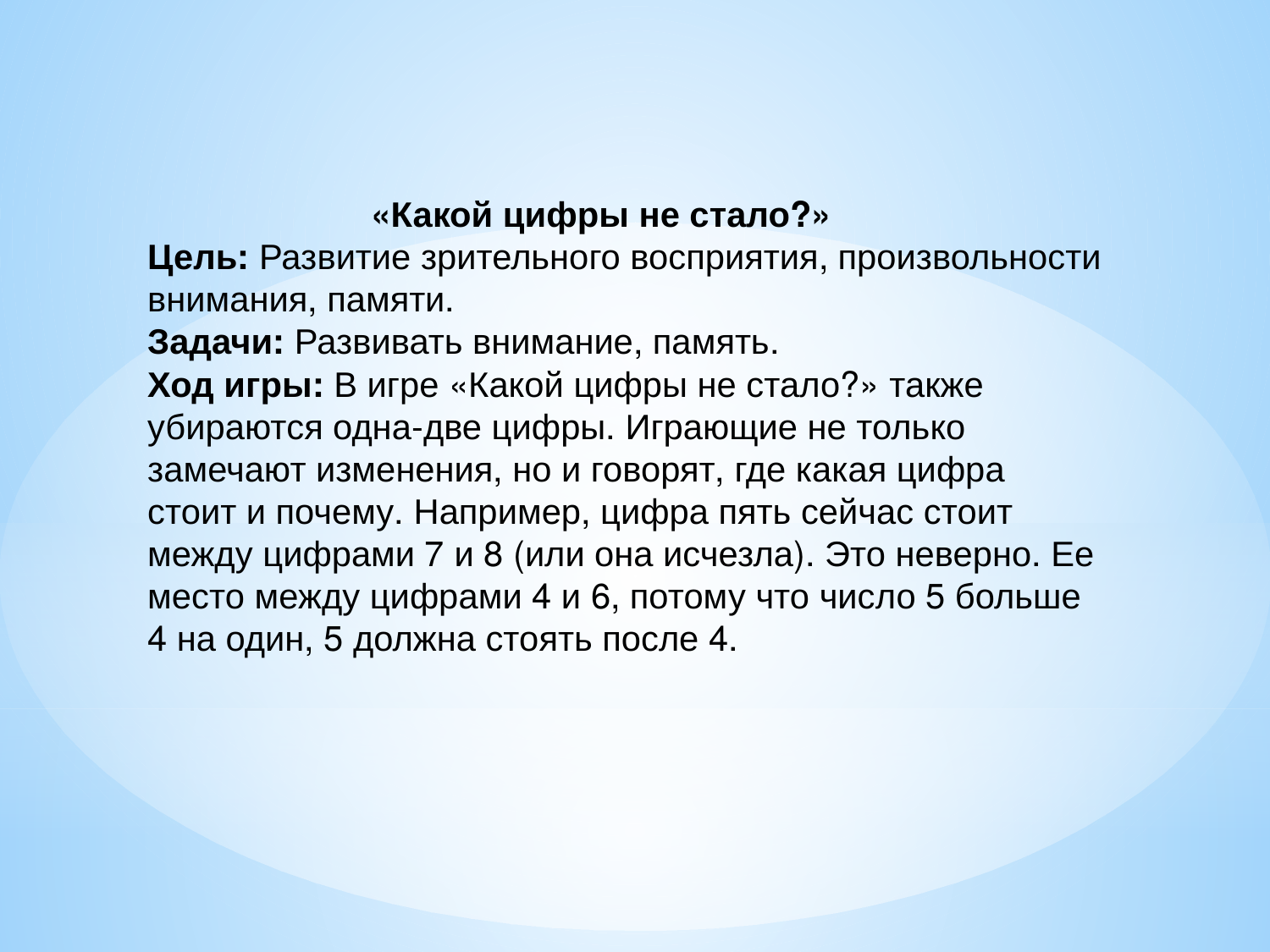

«Какой цифры не стало?»
Цель: Развитие зрительного восприятия, произвольности внимания, памяти.
Задачи: Развивать внимание, память.
Ход игры: В игре «Какой цифры не стало?» также убираются одна-две цифры. Играющие не только замечают изменения, но и говорят, где какая цифра стоит и почему. Например, цифра пять сейчас стоит между цифрами 7 и 8 (или она исчезла). Это неверно. Ее место между цифрами 4 и 6, потому что число 5 больше 4 на один, 5 должна стоять после 4.